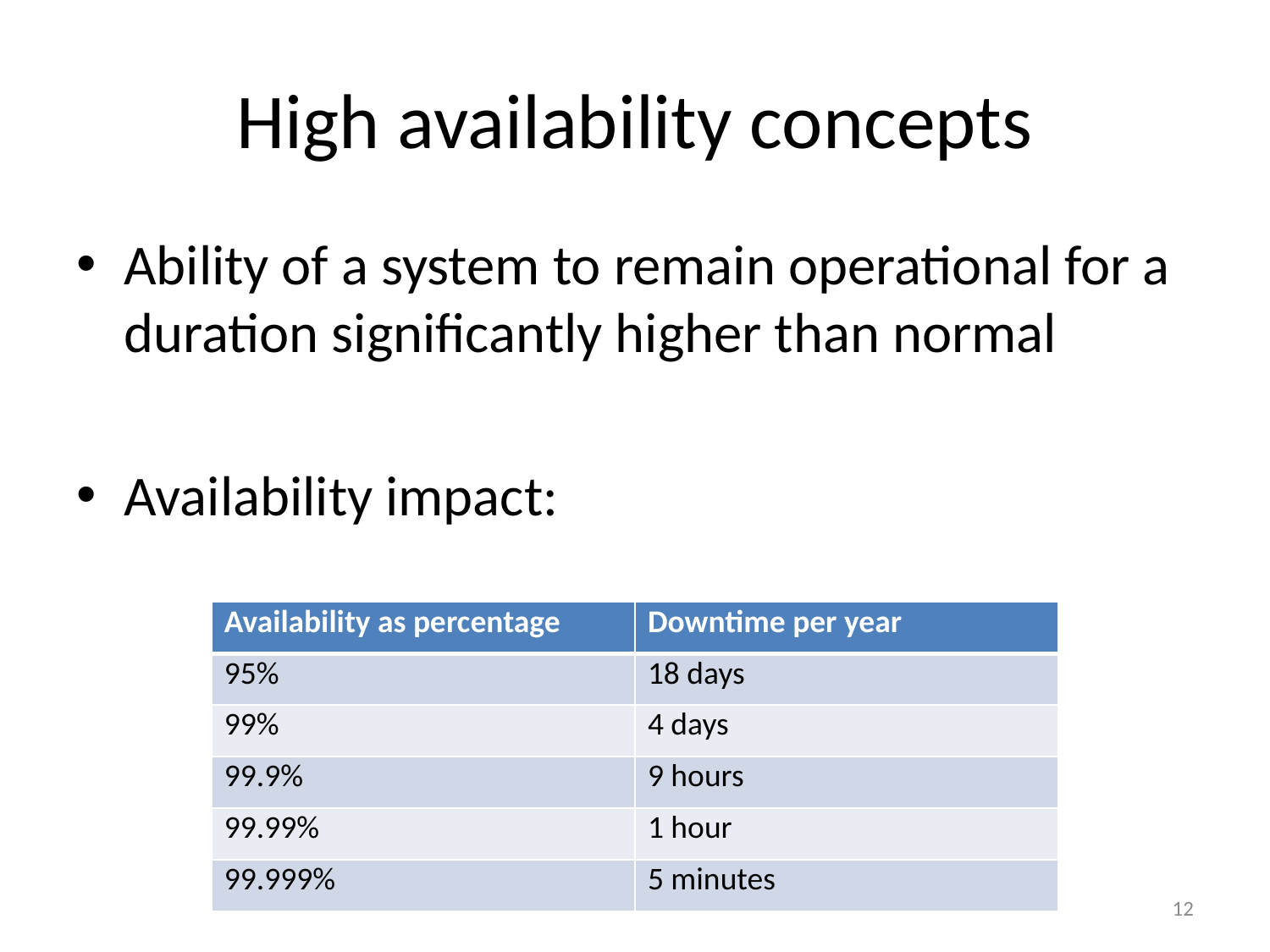

# High availability concepts
Ability of a system to remain operational for a duration significantly higher than normal

Availability impact:
| Availability as percentage | Downtime per year |
| --- | --- |
| 95% | 18 days |
| 99% | 4 days |
| 99.9% | 9 hours |
| 99.99% | 1 hour |
| 99.999% | 5 minutes |
12